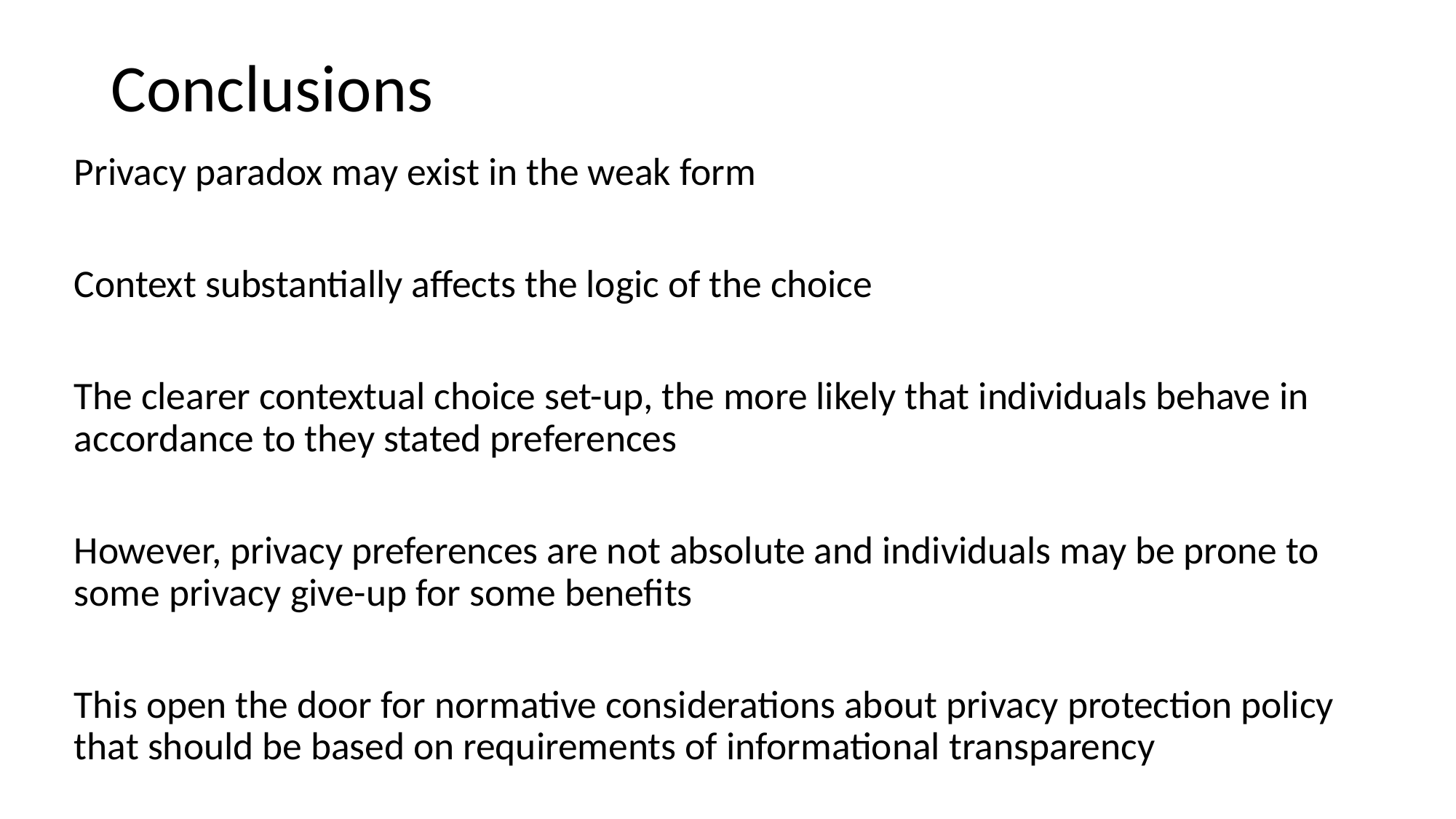

# Conclusions
Privacy paradox may exist in the weak form

Context substantially affects the logic of the choice

The clearer contextual choice set-up, the more likely that individuals behave in accordance to they stated preferences

However, privacy preferences are not absolute and individuals may be prone to some privacy give-up for some benefits

This open the door for normative considerations about privacy protection policy that should be based on requirements of informational transparency